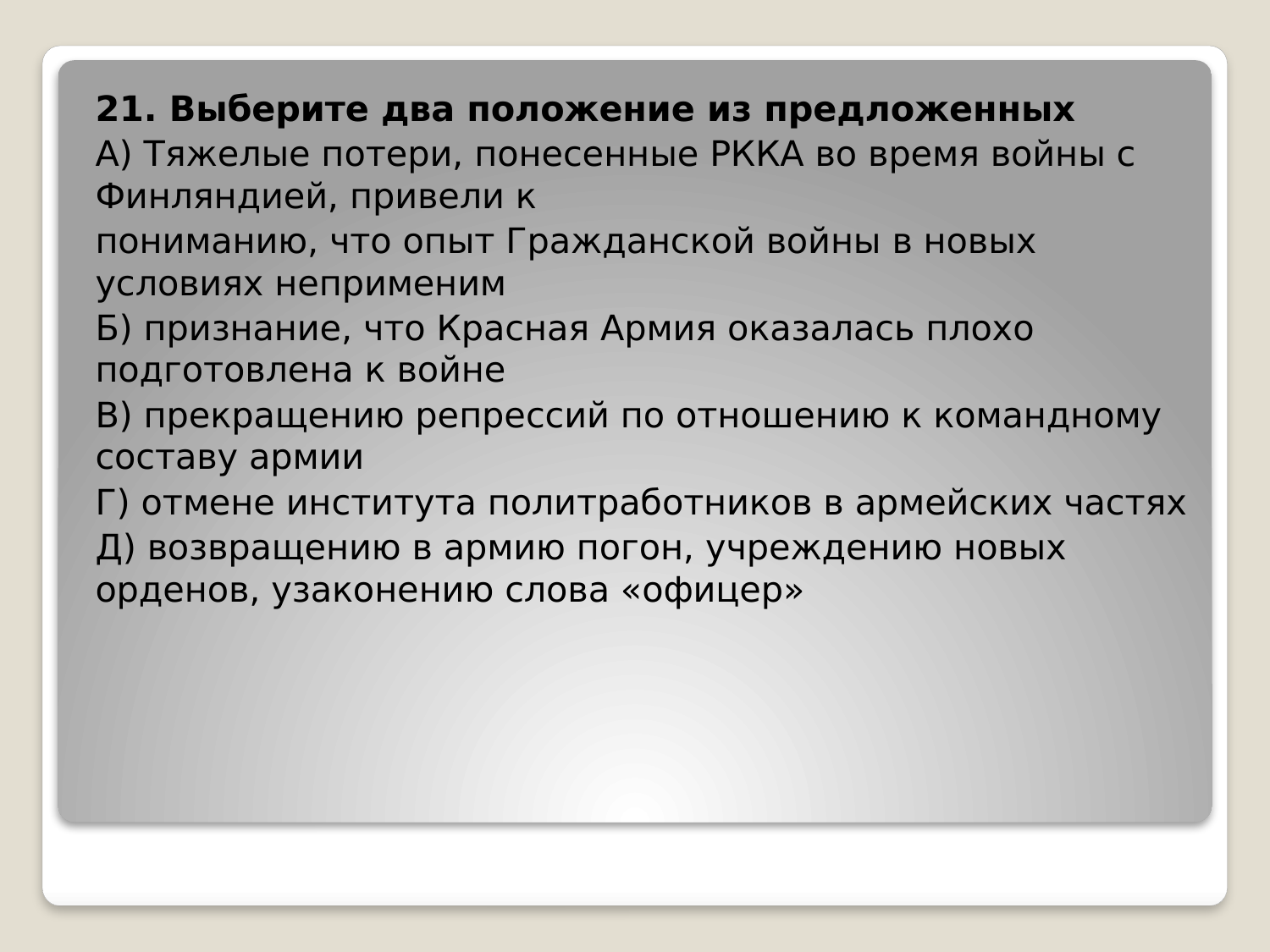

21. Выберите два положение из предложенных
А) Тяжелые потери, понесенные РККА во время войны с Финляндией, привели к
пониманию, что опыт Гражданской войны в новых условиях неприменим
Б) признание, что Красная Армия оказалась плохо подготовлена к войне
В) прекращению репрессий по отношению к командному составу армии
Г) отмене института политработников в армейских частях
Д) возвращению в армию погон, учреждению новых орденов, узаконению слова «офицер»

#